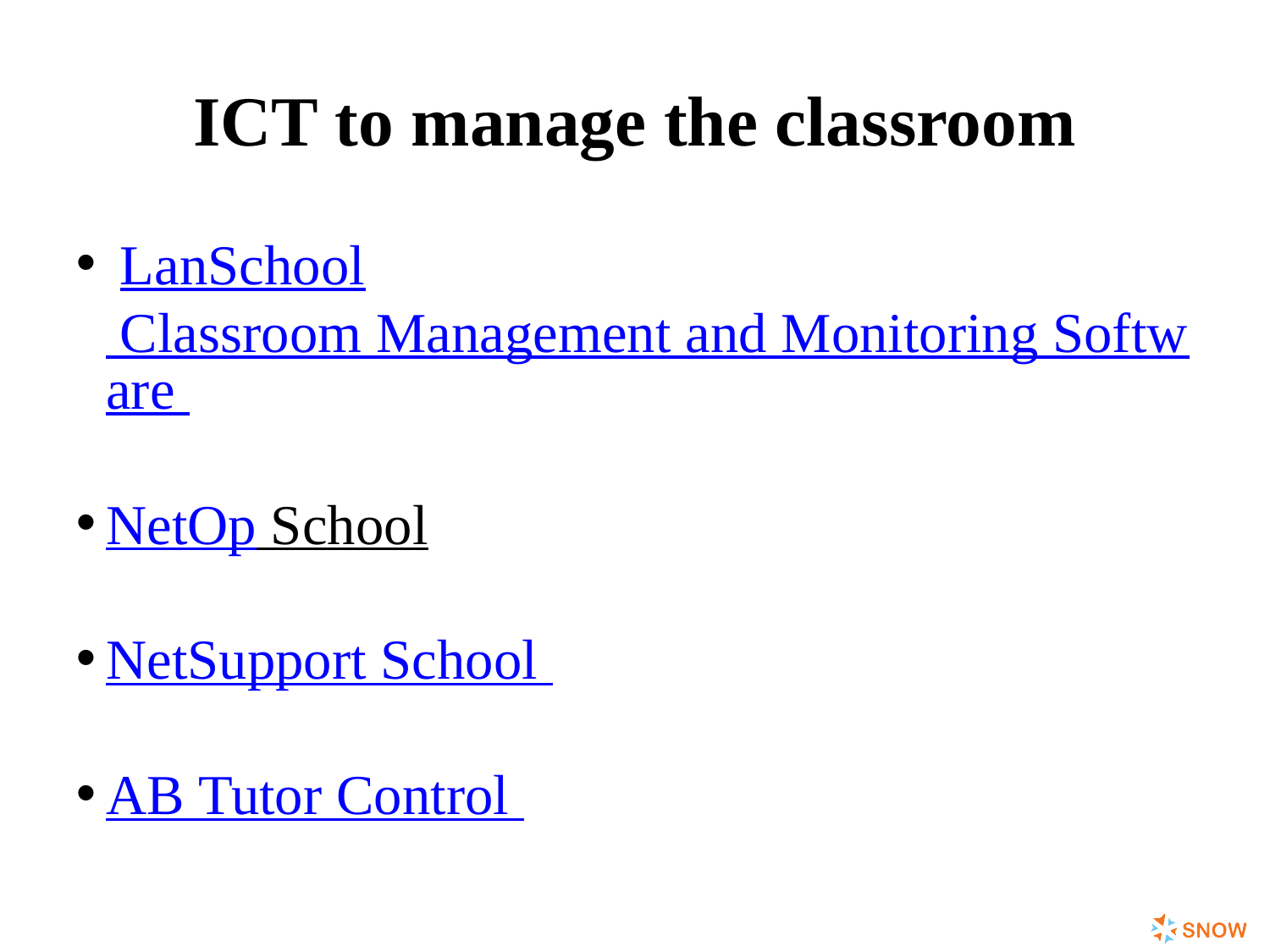

ICT to manage the classroom
 LanSchool Classroom Management and Monitoring Software

NetOp School

NetSupport School

AB Tutor Control